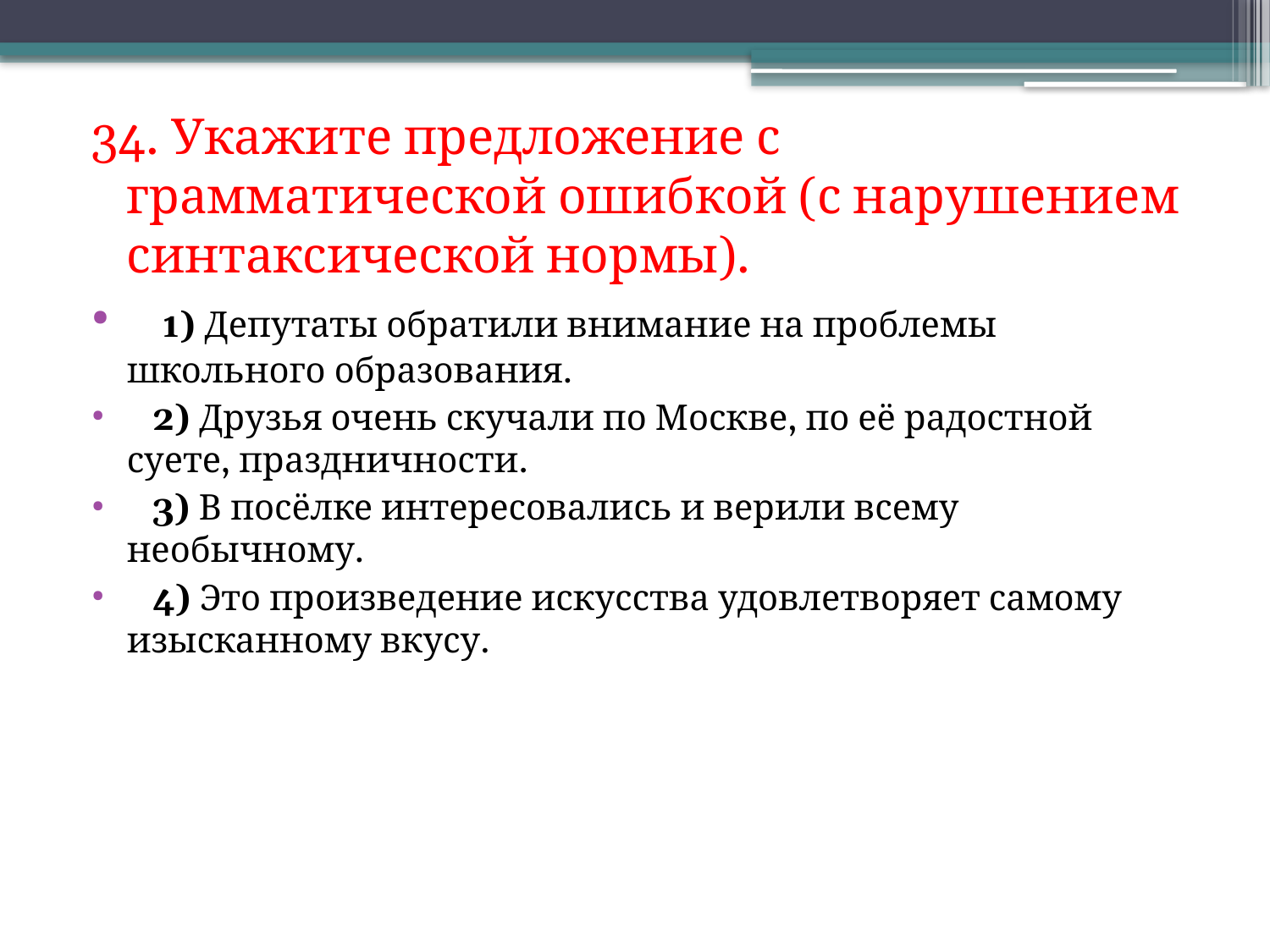

34. Укажите предложение с грамматической ошибкой (с нарушением синтаксической нормы).
   1) Депутаты обратили внимание на проблемы школьного образования.
   2) Друзья очень скучали по Москве, по её радостной суете, праздничности.
   3) В посёлке интересовались и верили всему необычному.
   4) Это произведение искусства удовлетворяет самому изысканному вкусу.